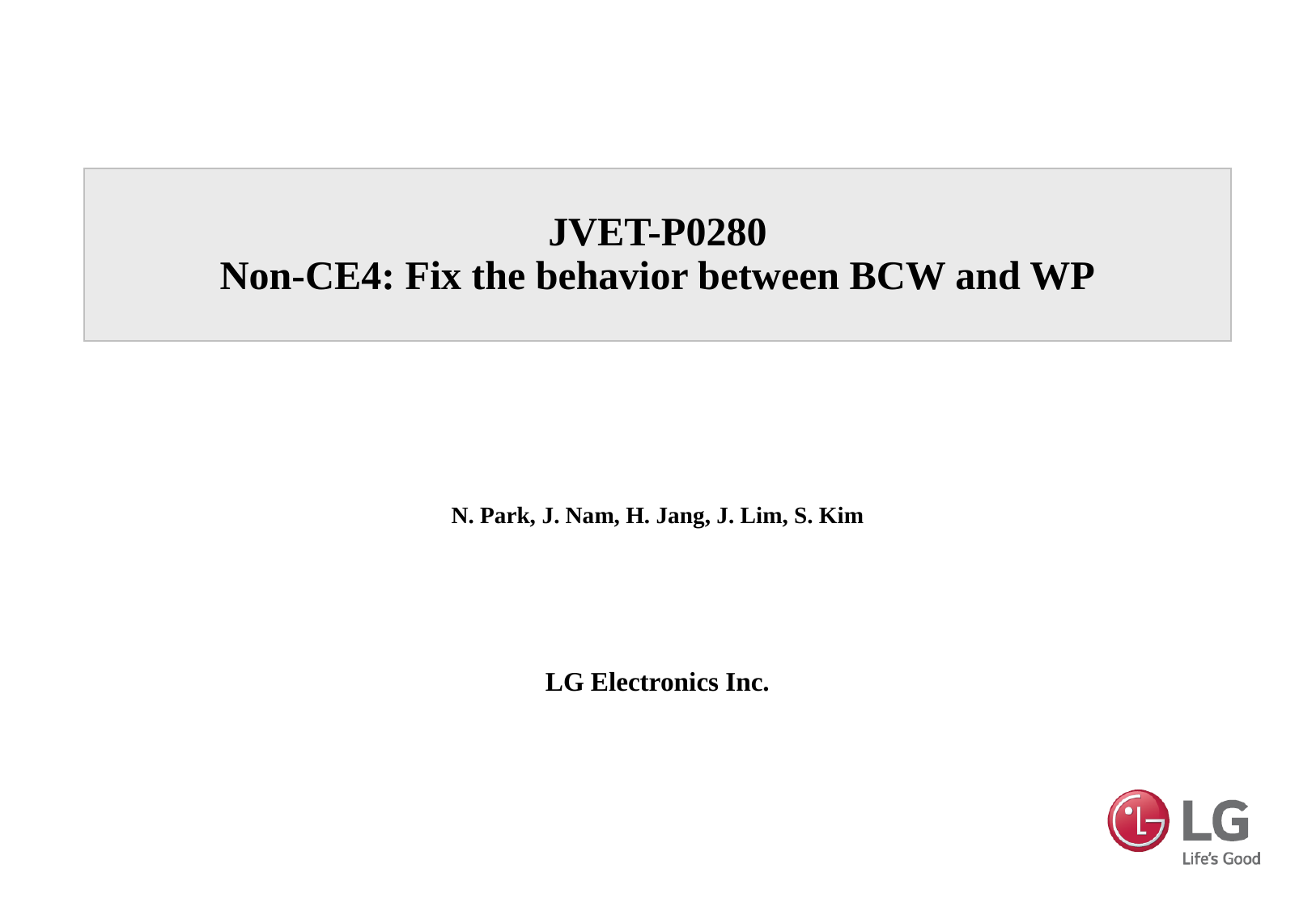

# JVET-P0280 Non-CE4: Fix the behavior between BCW and WP
N. Park, J. Nam, H. Jang, J. Lim, S. Kim